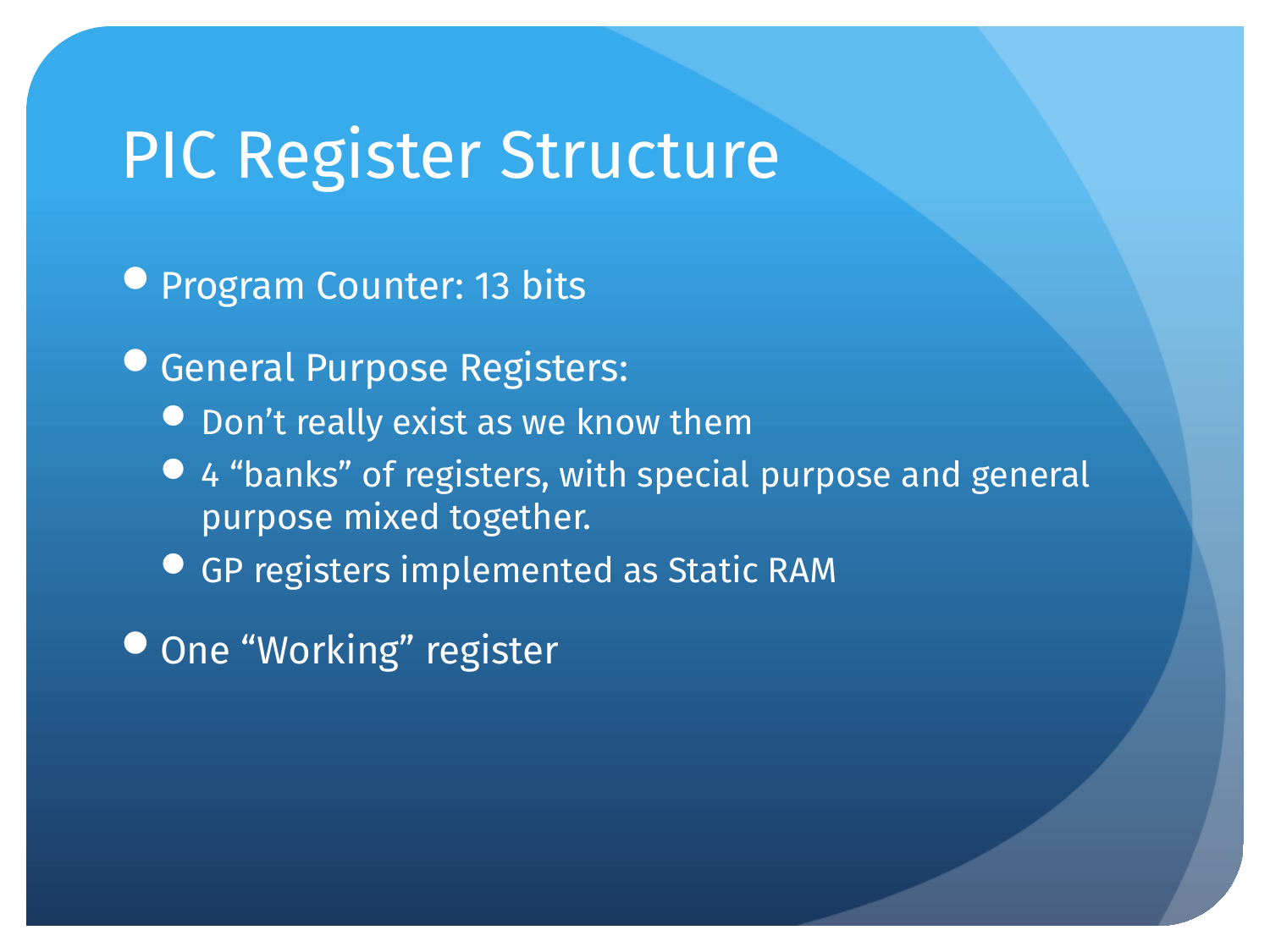

# PIC Register Structure
Program Counter: 13 bits
General Purpose Registers:
Don’t really exist as we know them
4 “banks” of registers, with special purpose and general purpose mixed together.
GP registers implemented as Static RAM
One “Working” register